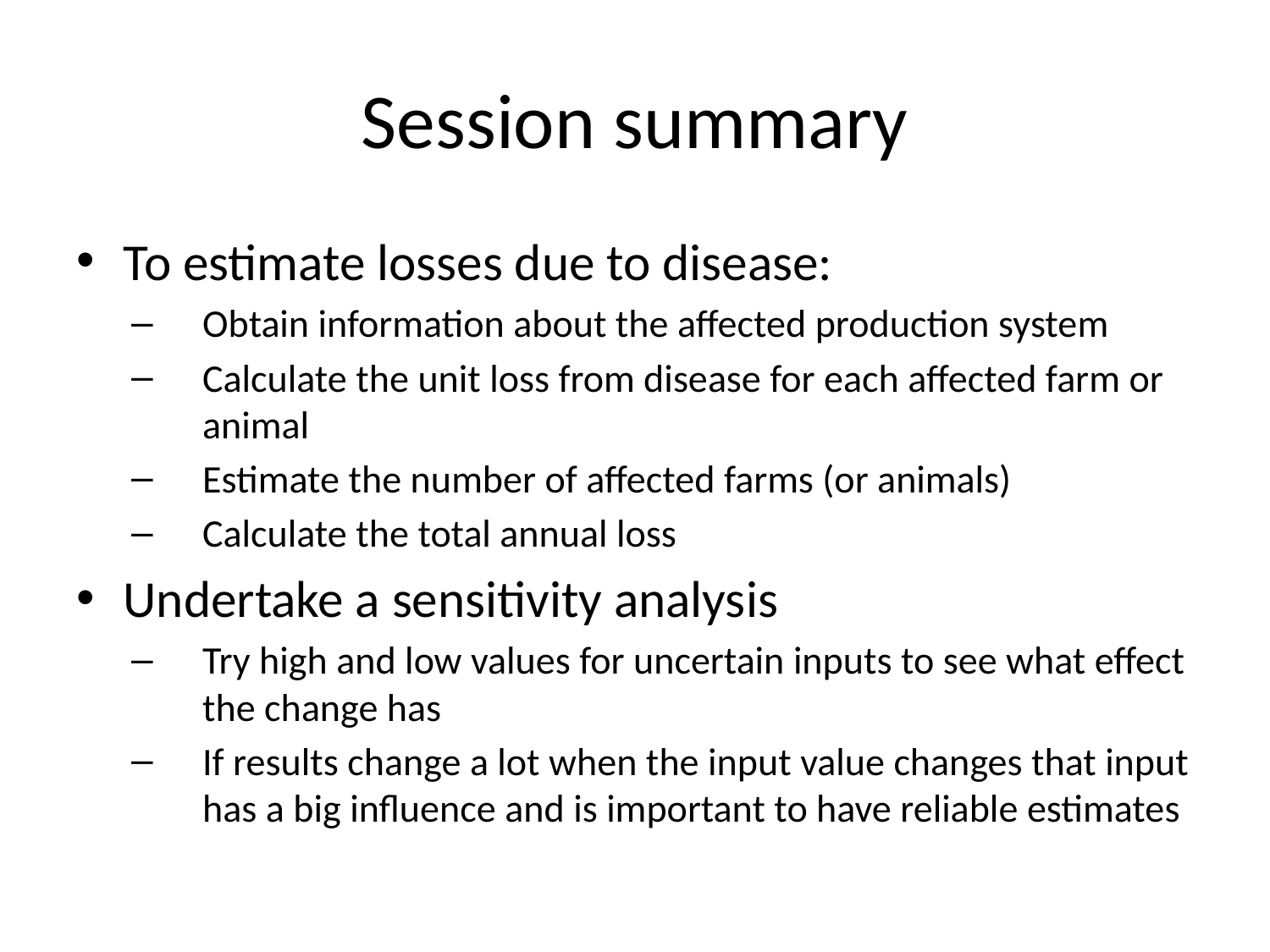

# Session summary
To estimate losses due to disease:
Obtain information about the affected production system
Calculate the unit loss from disease for each affected farm or animal
Estimate the number of affected farms (or animals)
Calculate the total annual loss
Undertake a sensitivity analysis
Try high and low values for uncertain inputs to see what effect the change has
If results change a lot when the input value changes that input has a big influence and is important to have reliable estimates